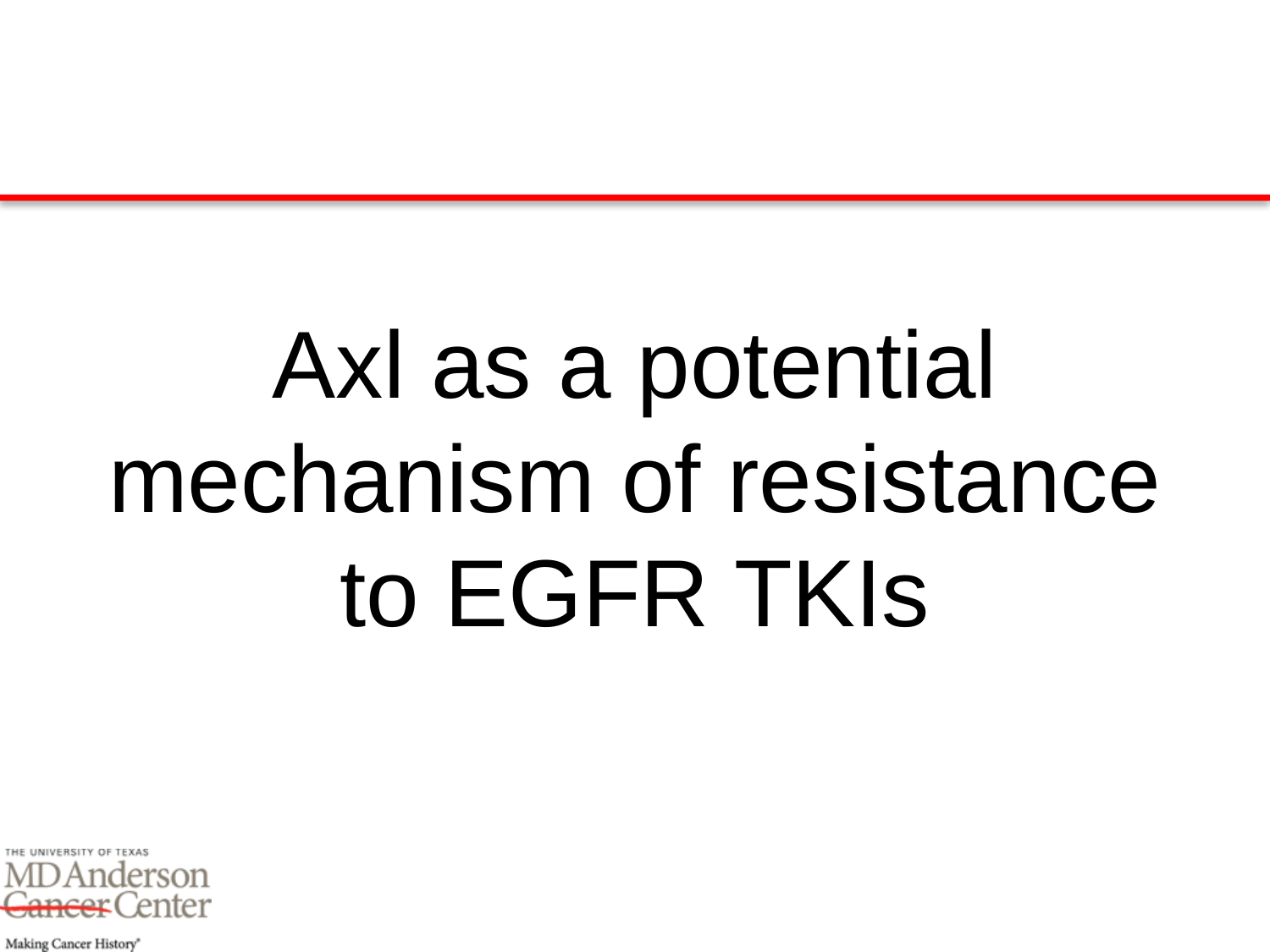

Axl as a potential mechanism of resistance to EGFR TKIs